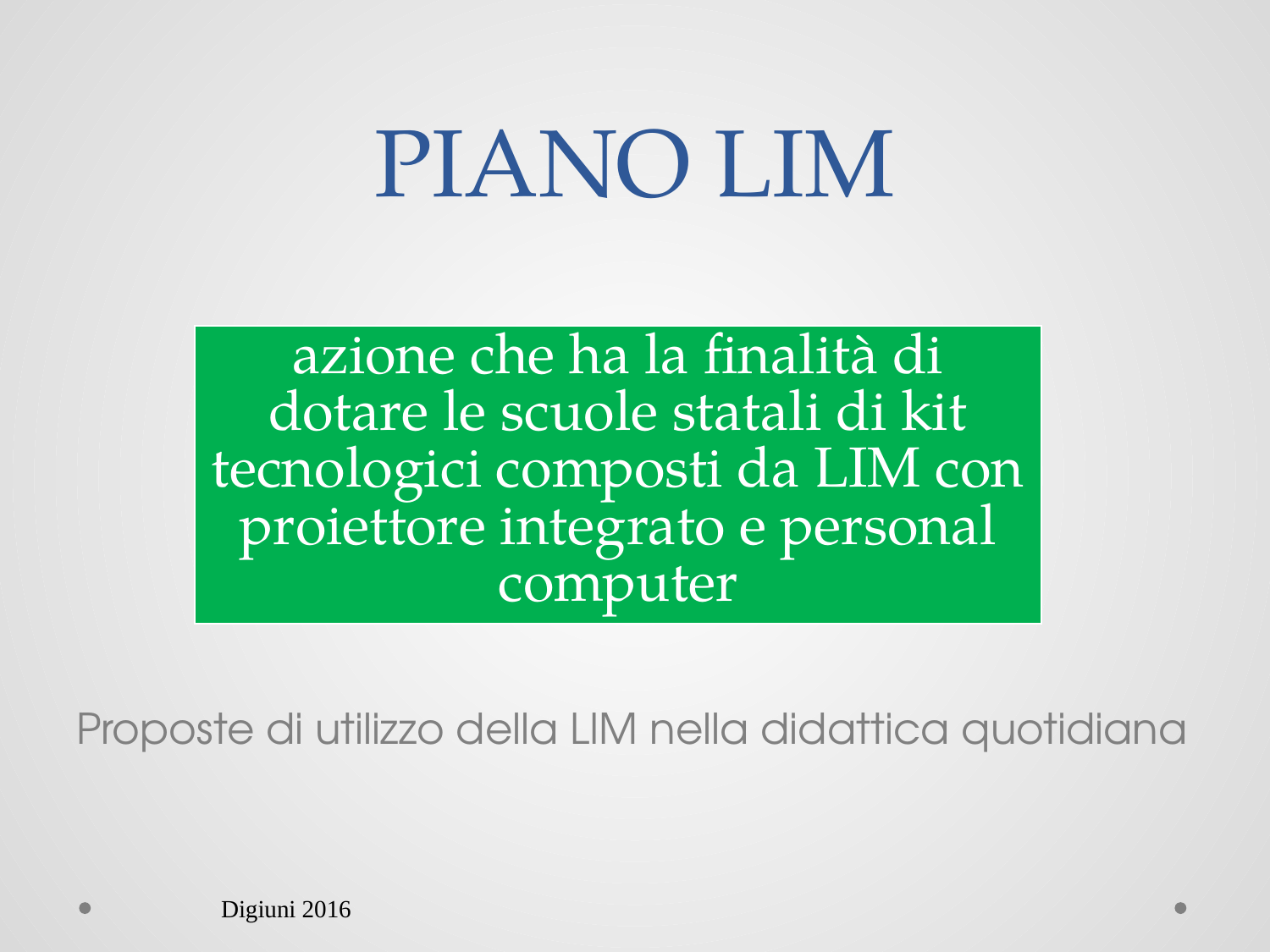

# PIANO LIM

Proposte di utilizzo della LIM nella didattica quotidiana
| azione che ha la finalità di dotare le scuole statali di kit tecnologici composti da LIM con proiettore integrato e personal computer |
| --- |
Digiuni 2016